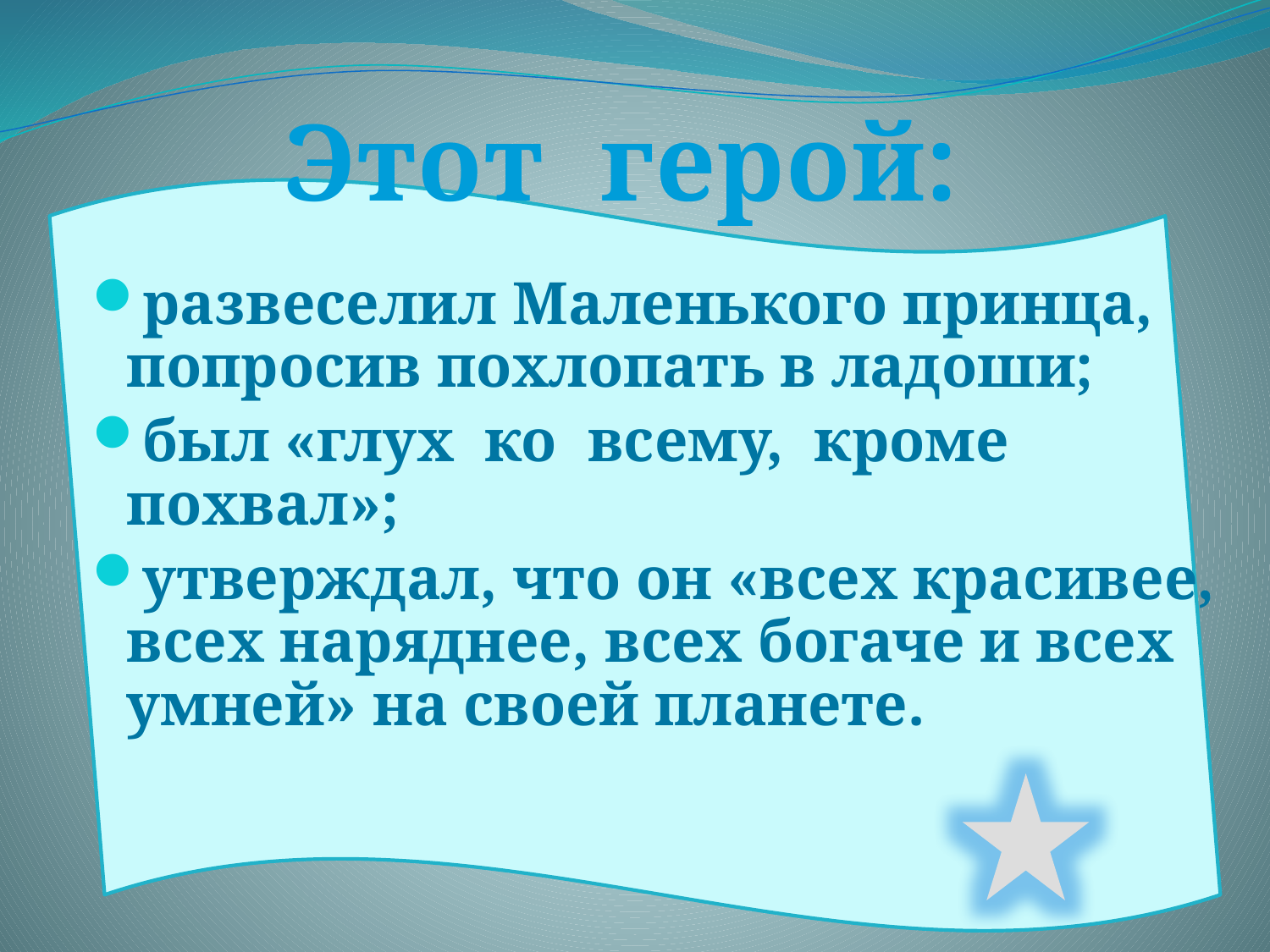

Этот  герой:

развеселил Маленького принца,  попросив похлопать в ладоши;
был «глух  ко  всему,  кроме похвал»;
утверждал, что он «всех красивее, всех наряднее, всех богаче и всех умней» на своей планете.